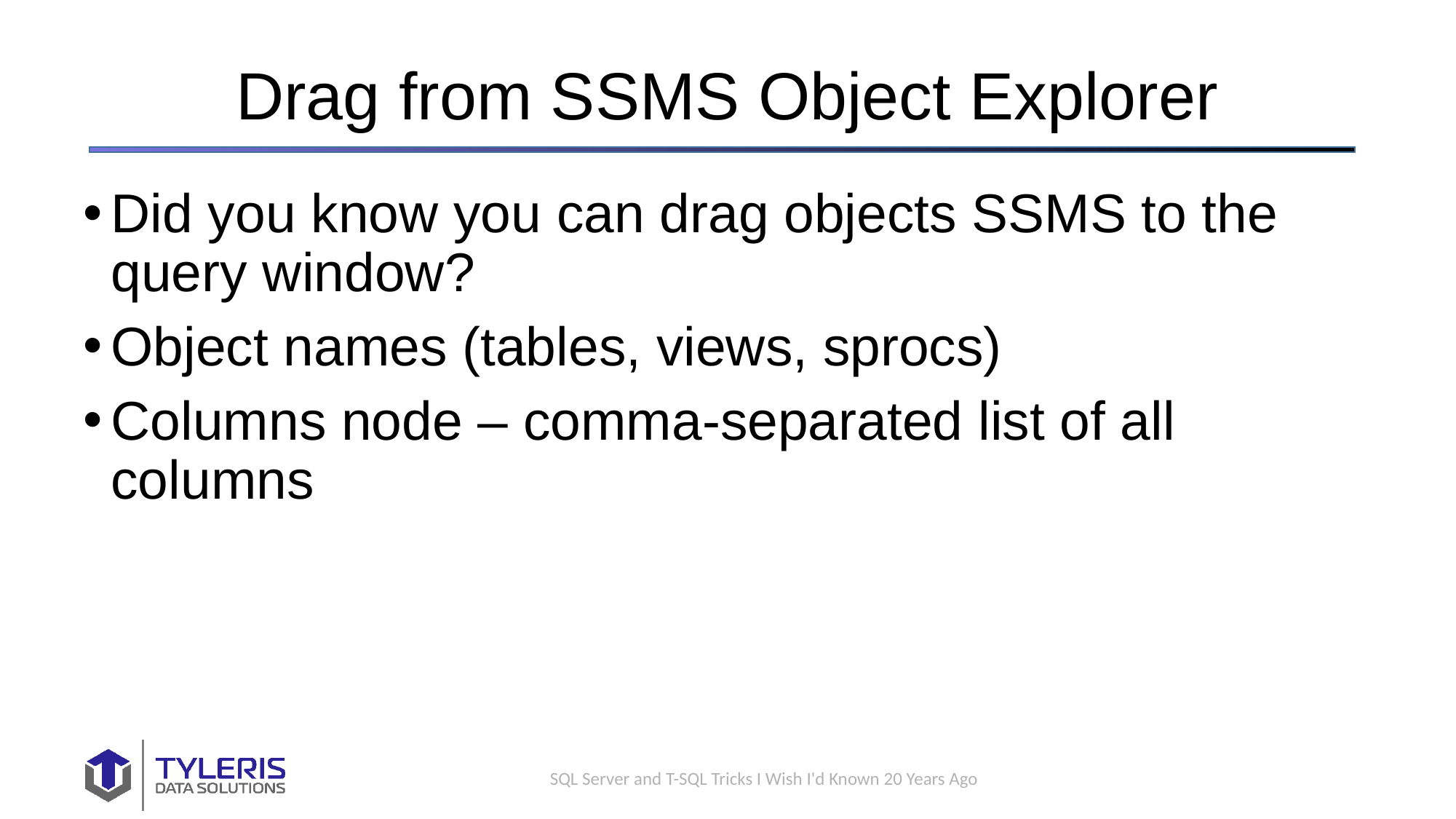

Drag from SSMS Object Explorer

Did you know you can drag objects SSMS to the query window?
Object names (tables, views, sprocs)
Columns node – comma-separated list of all columns

SQL Server and T-SQL Tricks I Wish I'd Known 20 Years Ago